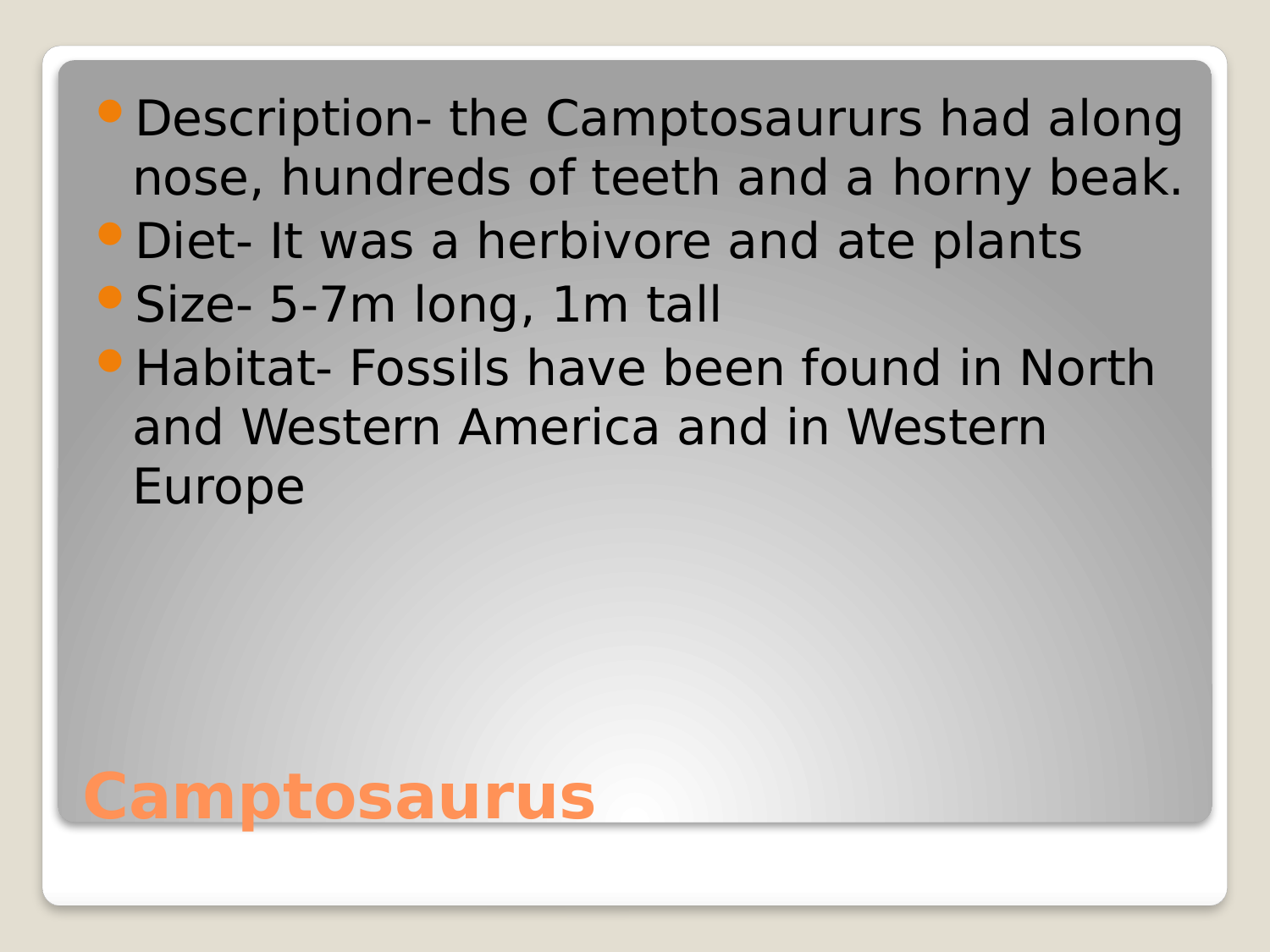

Description- the Camptosaururs had along nose, hundreds of teeth and a horny beak.
Diet- It was a herbivore and ate plants
Size- 5-7m long, 1m tall
Habitat- Fossils have been found in North and Western America and in Western Europe
# Camptosaurus